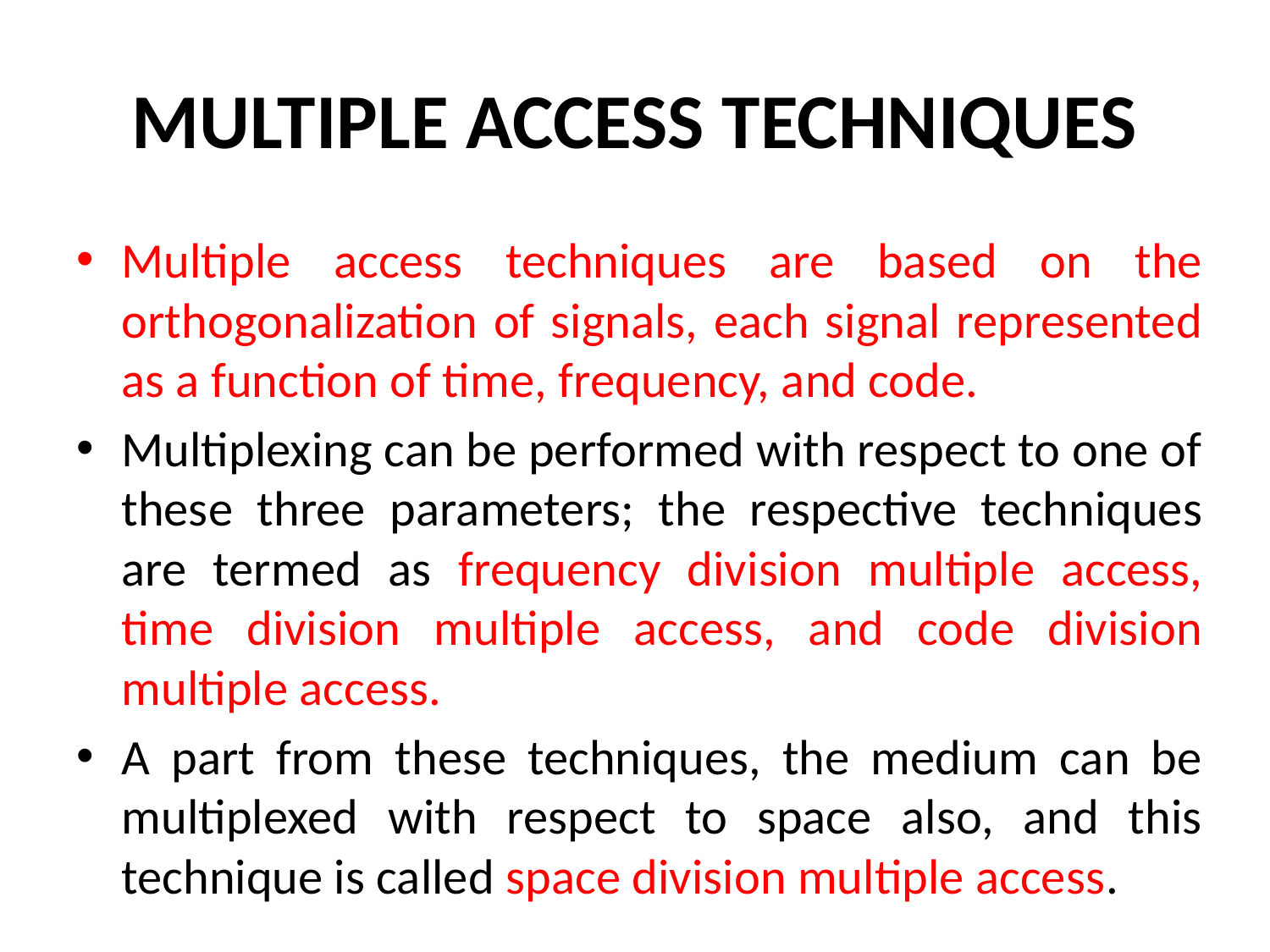

# MULTIPLE ACCESS TECHNIQUES
Multiple access techniques are based on the orthogonalization of signals, each signal represented as a function of time, frequency, and code.
Multiplexing can be performed with respect to one of these three parameters; the respective techniques are termed as frequency division multiple access, time division multiple access, and code division multiple access.
A part from these techniques, the medium can be multiplexed with respect to space also, and this technique is called space division multiple access.